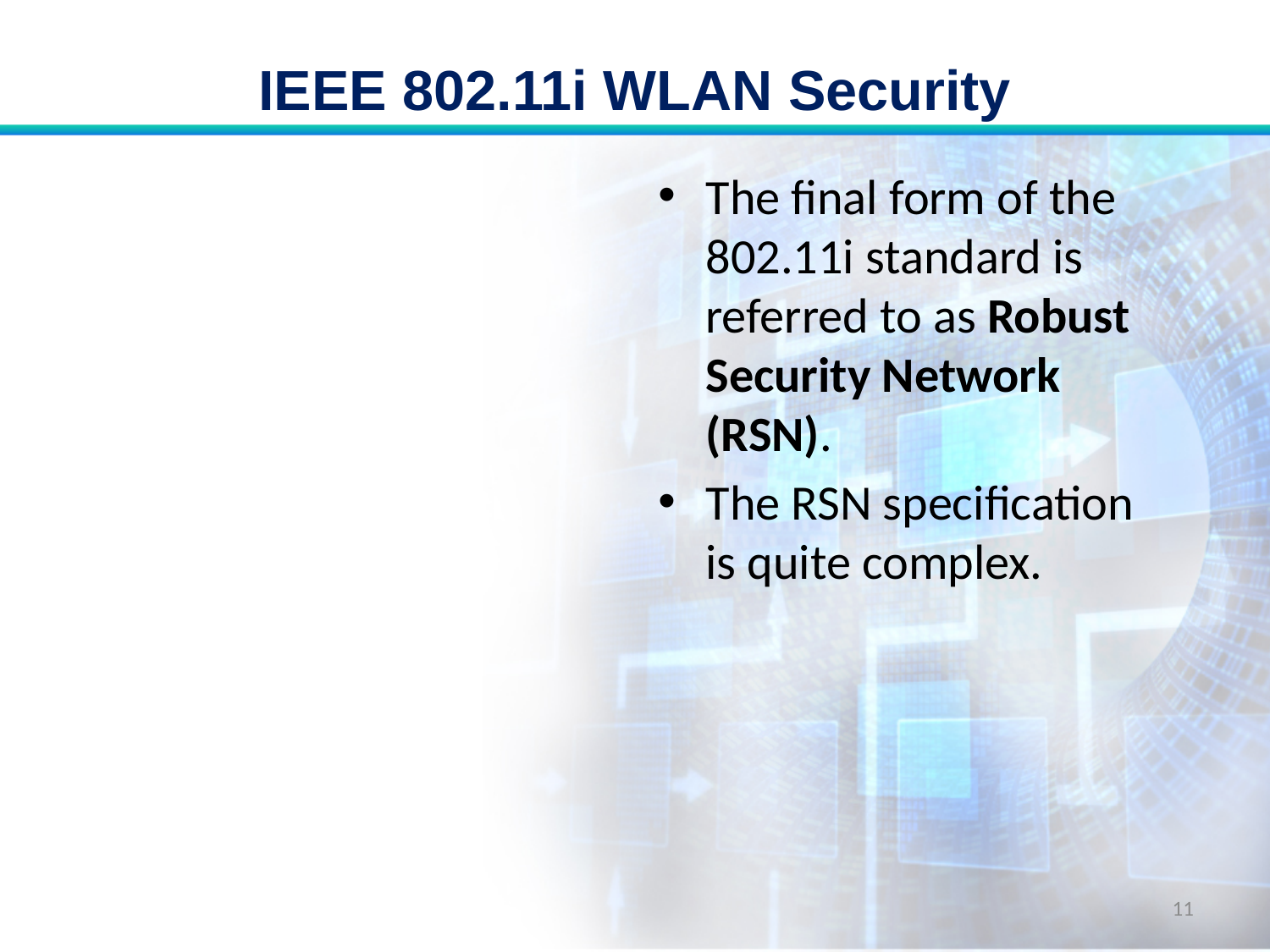

# IEEE 802.11i WLAN Security
The final form of the 802.11i standard is referred to as Robust Security Network (RSN).
The RSN specification is quite complex.
11